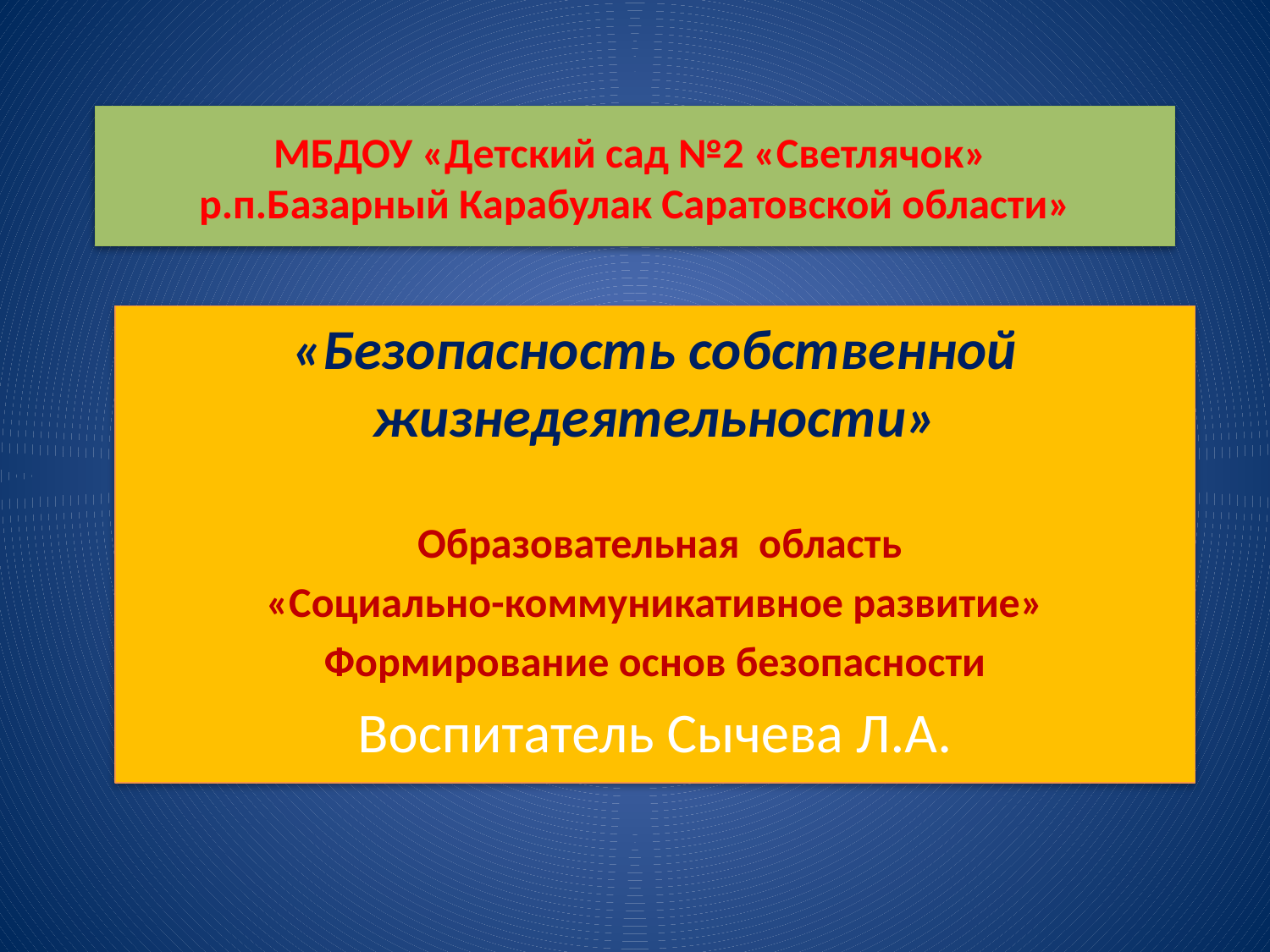

# МБДОУ «Детский сад №2 «Светлячок» р.п.Базарный Карабулак Саратовской области»
«Безопасность собственной жизнедеятельности»

 Образовательная  область
«Социально-коммуникативное развитие»
Формирование основ безопасности
Воспитатель Сычева Л.А.